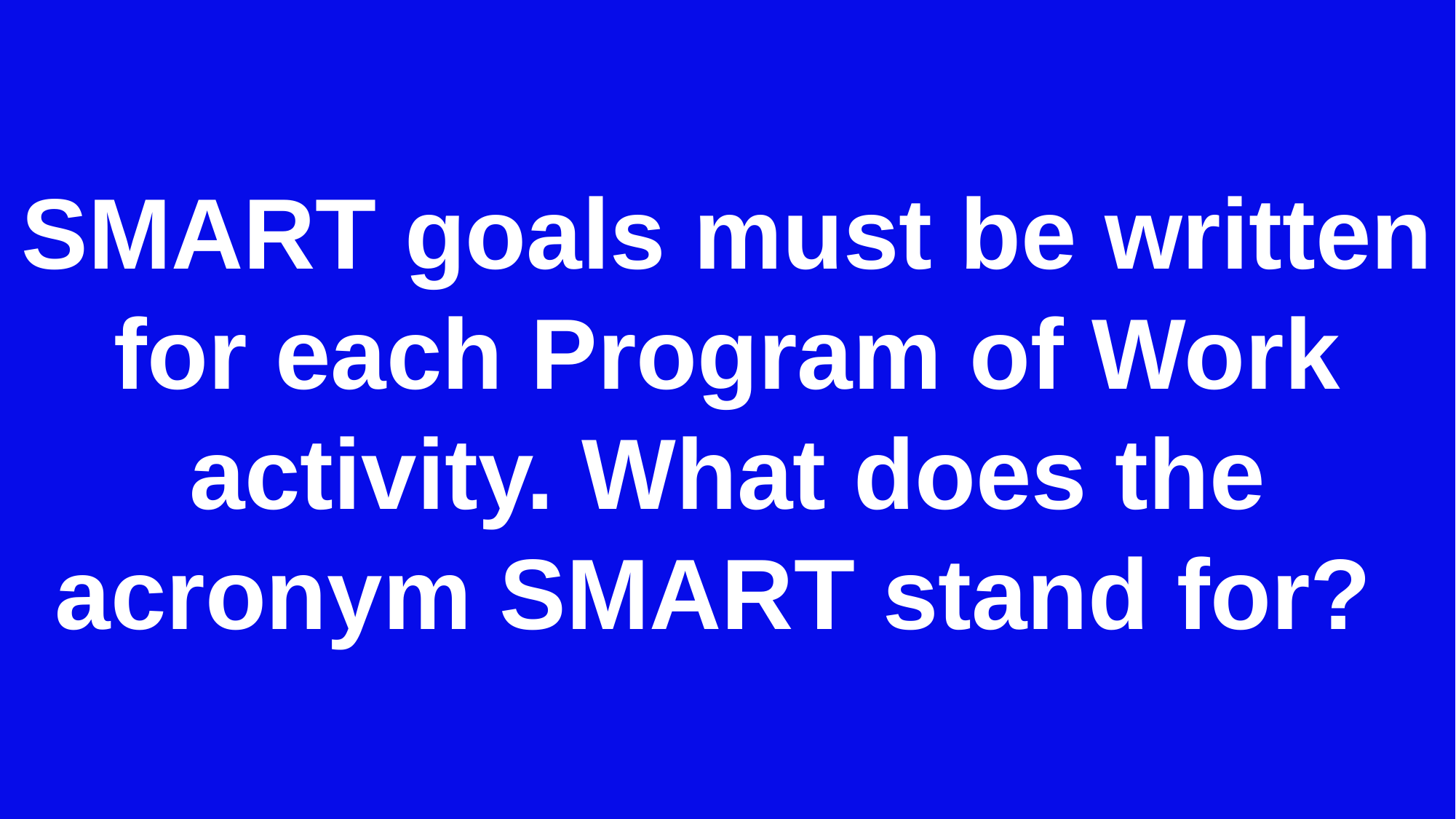

SMART goals must be written for each Program of Work activity. What does the acronym SMART stand for?